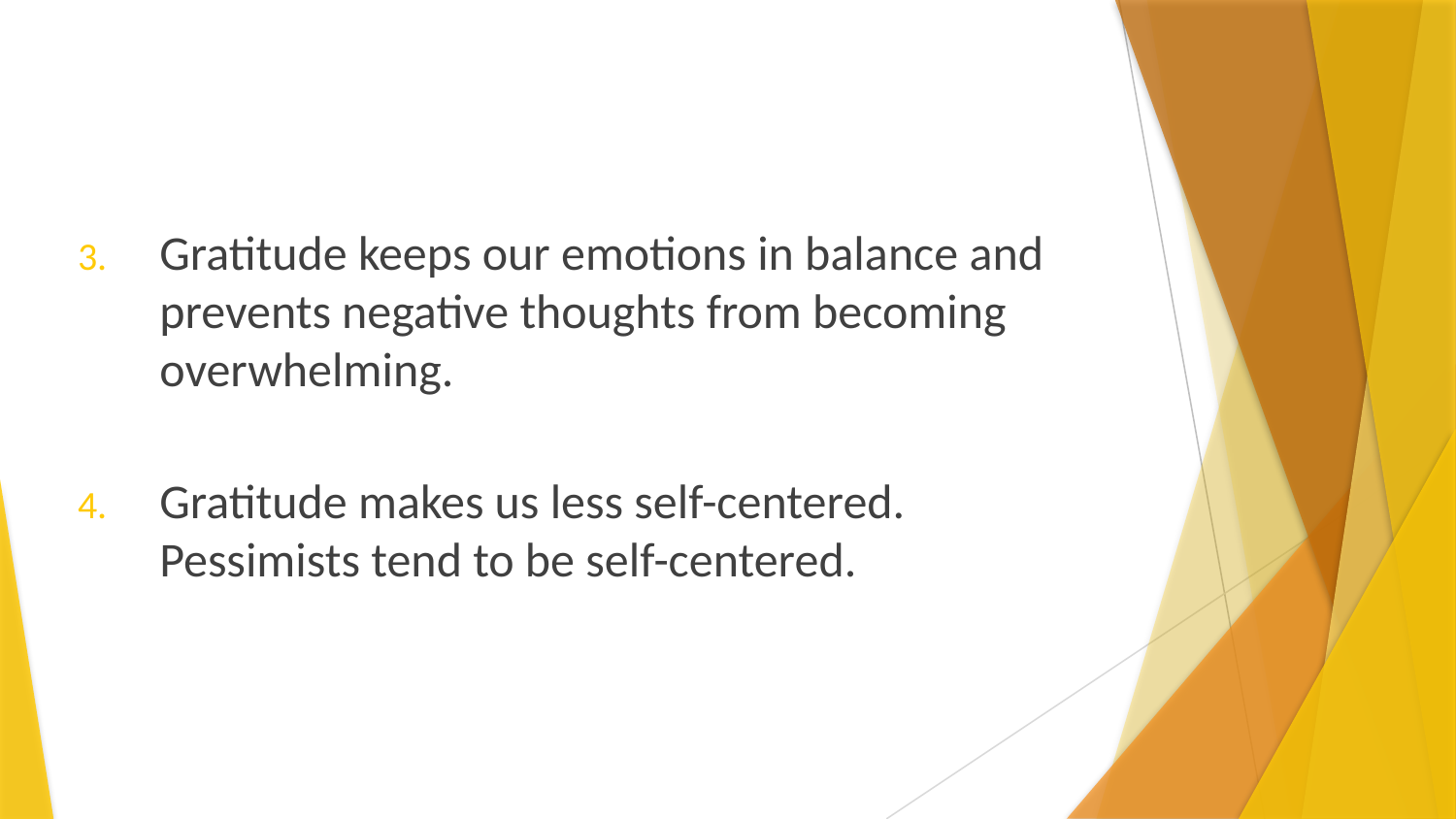

Gratitude keeps our emotions in balance and prevents negative thoughts from becoming overwhelming.
Gratitude makes us less self-centered.
Pessimists tend to be self-centered.